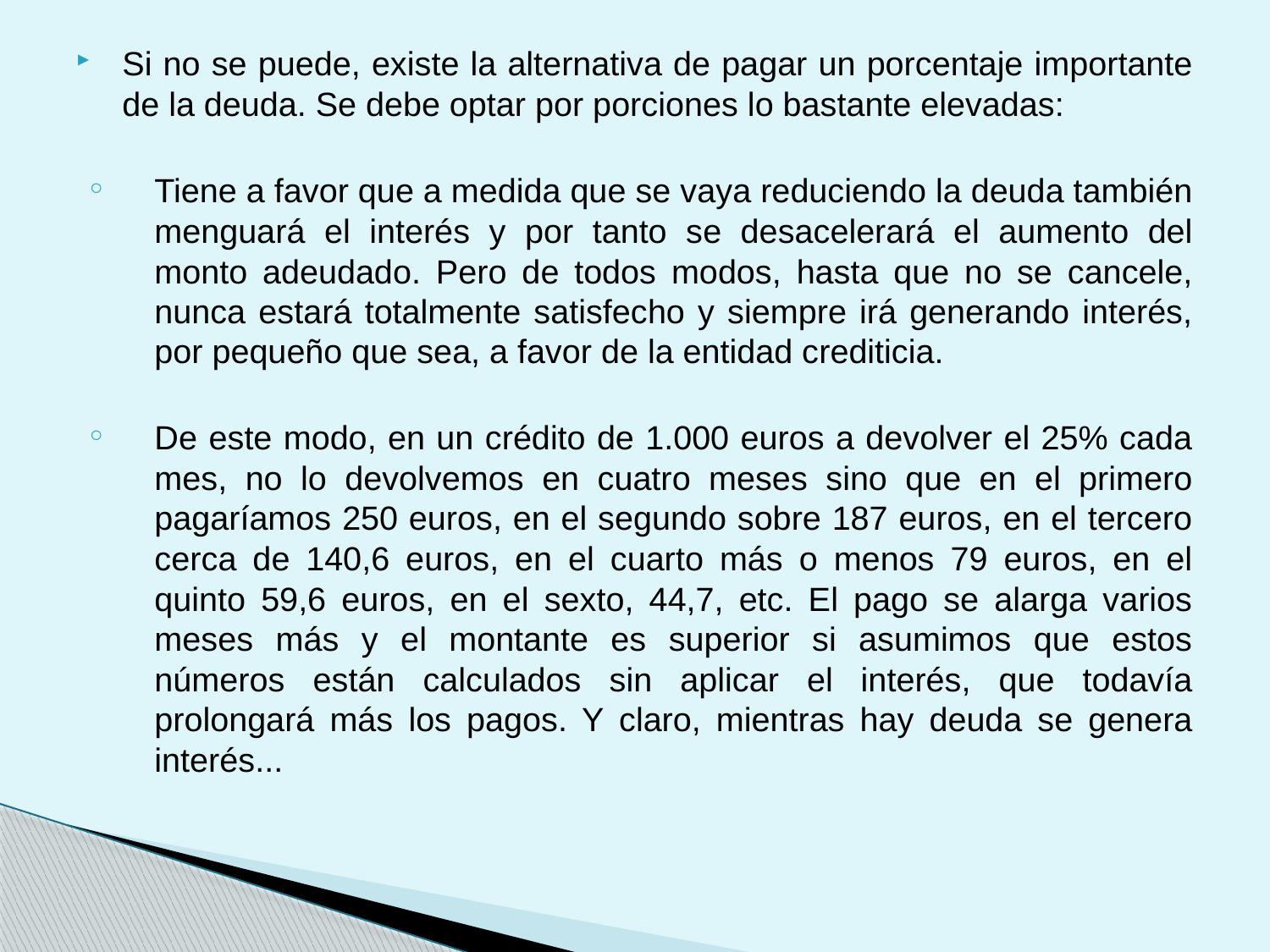

Si no se puede, existe la alternativa de pagar un porcentaje importante de la deuda. Se debe optar por porciones lo bastante elevadas:

Tiene a favor que a medida que se vaya reduciendo la deuda también menguará el interés y por tanto se desacelerará el aumento del monto adeudado. Pero de todos modos, hasta que no se cancele, nunca estará totalmente satisfecho y siempre irá generando interés, por pequeño que sea, a favor de la entidad crediticia.

De este modo, en un crédito de 1.000 euros a devolver el 25% cada mes, no lo devolvemos en cuatro meses sino que en el primero pagaríamos 250 euros, en el segundo sobre 187 euros, en el tercero cerca de 140,6 euros, en el cuarto más o menos 79 euros, en el quinto 59,6 euros, en el sexto, 44,7, etc. El pago se alarga varios meses más y el montante es superior si asumimos que estos números están calculados sin aplicar el interés, que todavía prolongará más los pagos. Y claro, mientras hay deuda se genera interés...